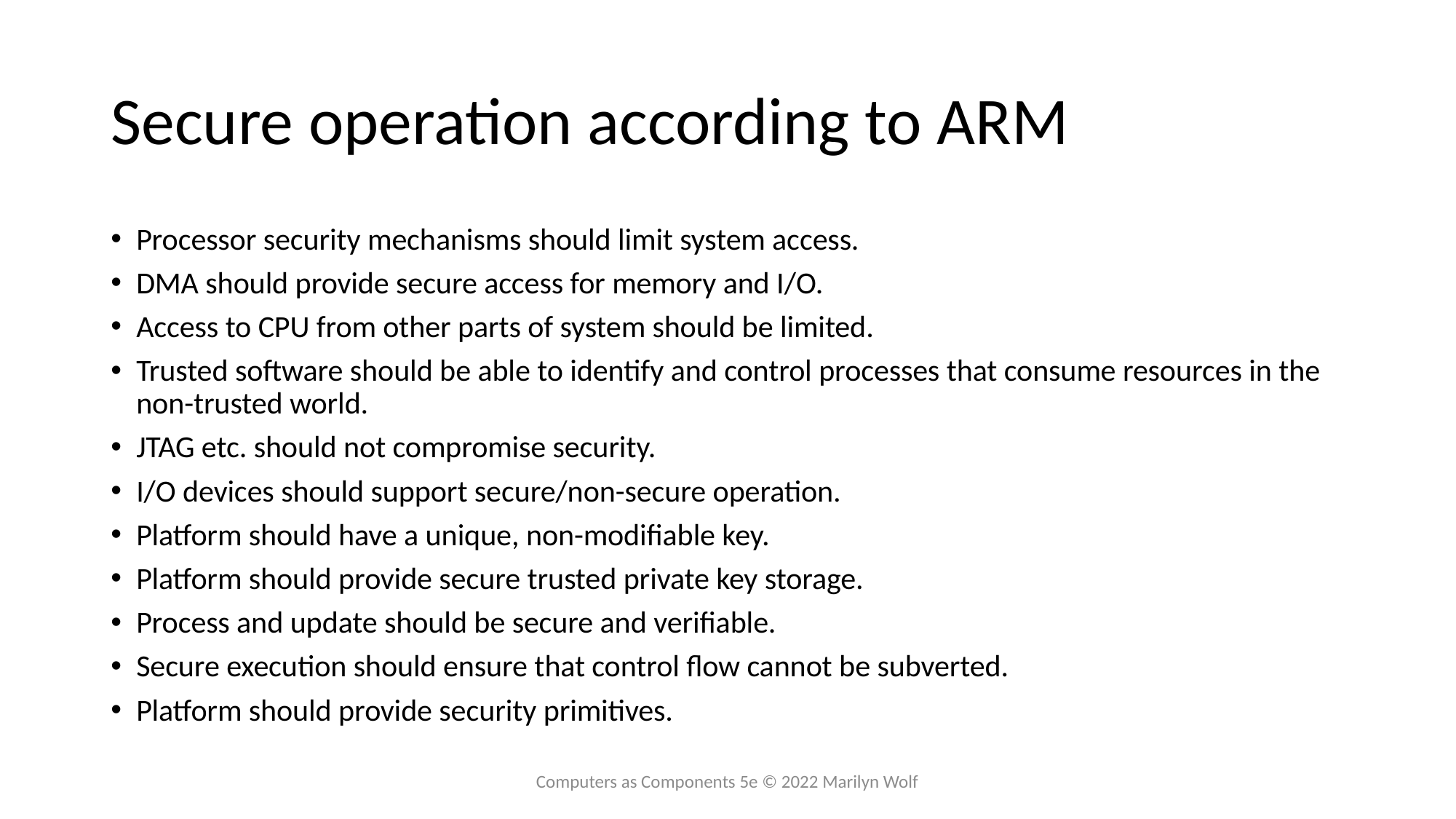

# Secure operation according to ARM
Processor security mechanisms should limit system access.
DMA should provide secure access for memory and I/O.
Access to CPU from other parts of system should be limited.
Trusted software should be able to identify and control processes that consume resources in the non-trusted world.
JTAG etc. should not compromise security.
I/O devices should support secure/non-secure operation.
Platform should have a unique, non-modifiable key.
Platform should provide secure trusted private key storage.
Process and update should be secure and verifiable.
Secure execution should ensure that control flow cannot be subverted.
Platform should provide security primitives.
Computers as Components 5e © 2022 Marilyn Wolf